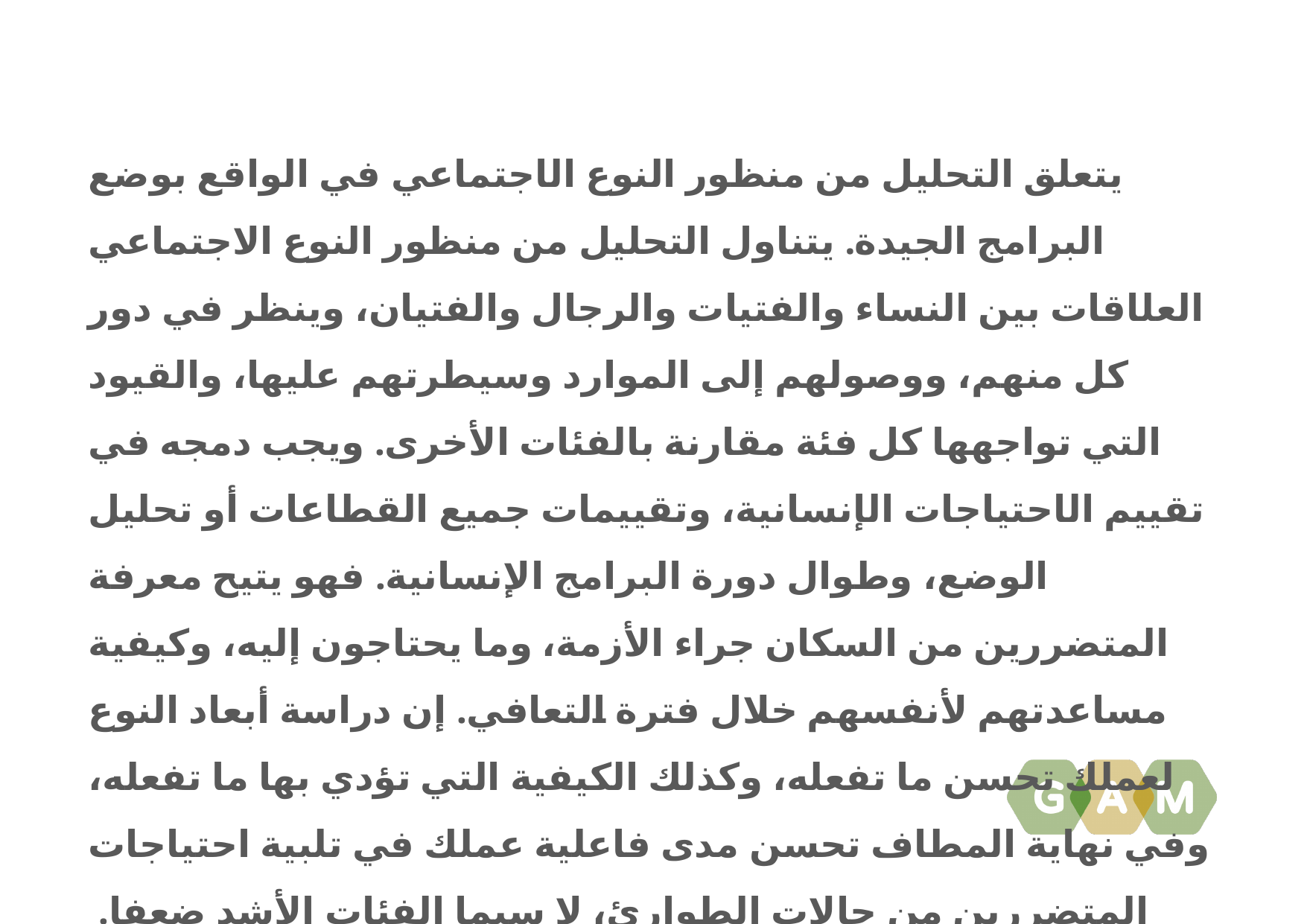

يتعلق التحليل من منظور النوع الاجتماعي في الواقع بوضع البرامج الجيدة. يتناول التحليل من منظور النوع الاجتماعي العلاقات بين النساء والفتيات والرجال والفتيان، وينظر في دور كل منهم، ووصولهم إلى الموارد وسيطرتهم عليها، والقيود التي تواجهها كل فئة مقارنة بالفئات الأخرى. ويجب دمجه في تقييم الاحتياجات الإنسانية، وتقييمات جميع القطاعات أو تحليل الوضع، وطوال دورة البرامج الإنسانية. فهو يتيح معرفة المتضررين من السكان جراء الأزمة، وما يحتاجون إليه، وكيفية مساعدتهم لأنفسهم خلال فترة التعافي. إن دراسة أبعاد النوع لعملك تحسن ما تفعله، وكذلك الكيفية التي تؤدي بها ما تفعله، وفي نهاية المطاف تحسن مدى فاعلية عملك في تلبية احتياجات المتضررين من حالات الطوارئ، لا سيما الفئات الأشد ضعفا.